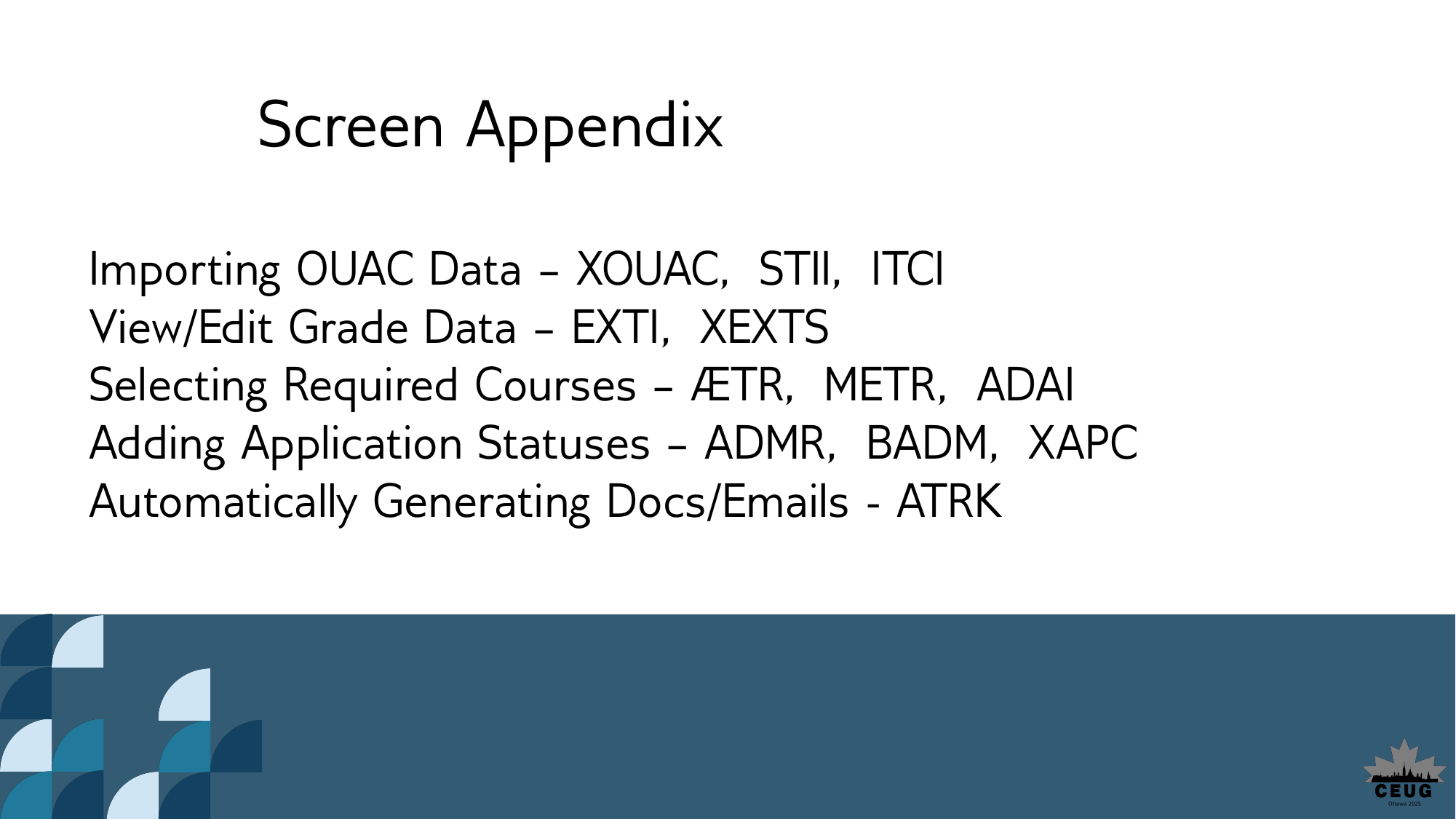

# Screen Appendix
Importing OUAC Data – XOUAC,  STII,  ITCI
View/Edit Grade Data – EXTI,  XEXTS
Selecting Required Courses – AETR,  METR,  ADAI
Adding Application Statuses – ADMR,  BADM,  XAPC
Automatically Generating Docs/Emails - ATRK